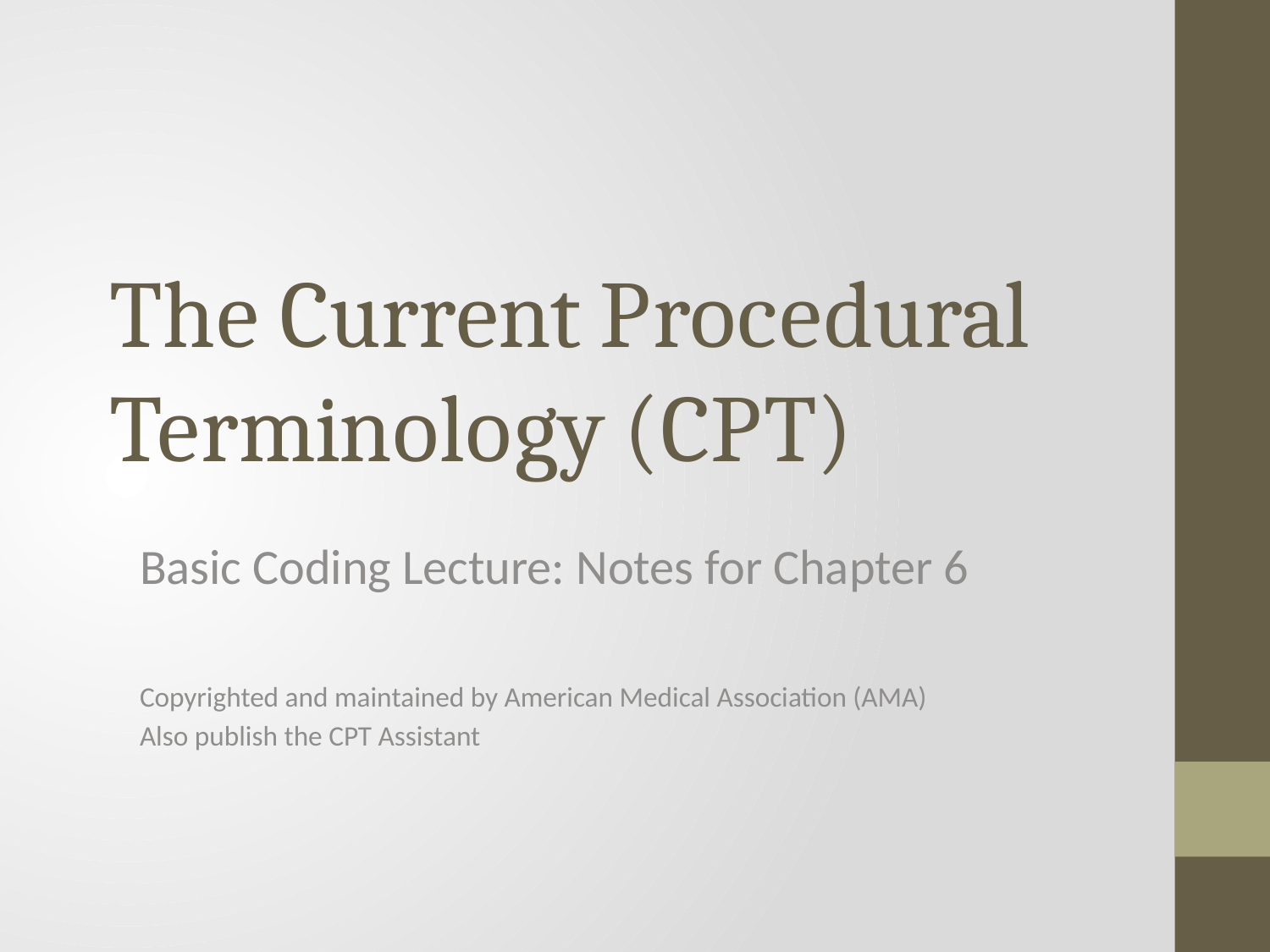

# The Current Procedural Terminology (CPT)
Basic Coding Lecture: Notes for Chapter 6

Copyrighted and maintained by American Medical Association (AMA)
Also publish the CPT Assistant